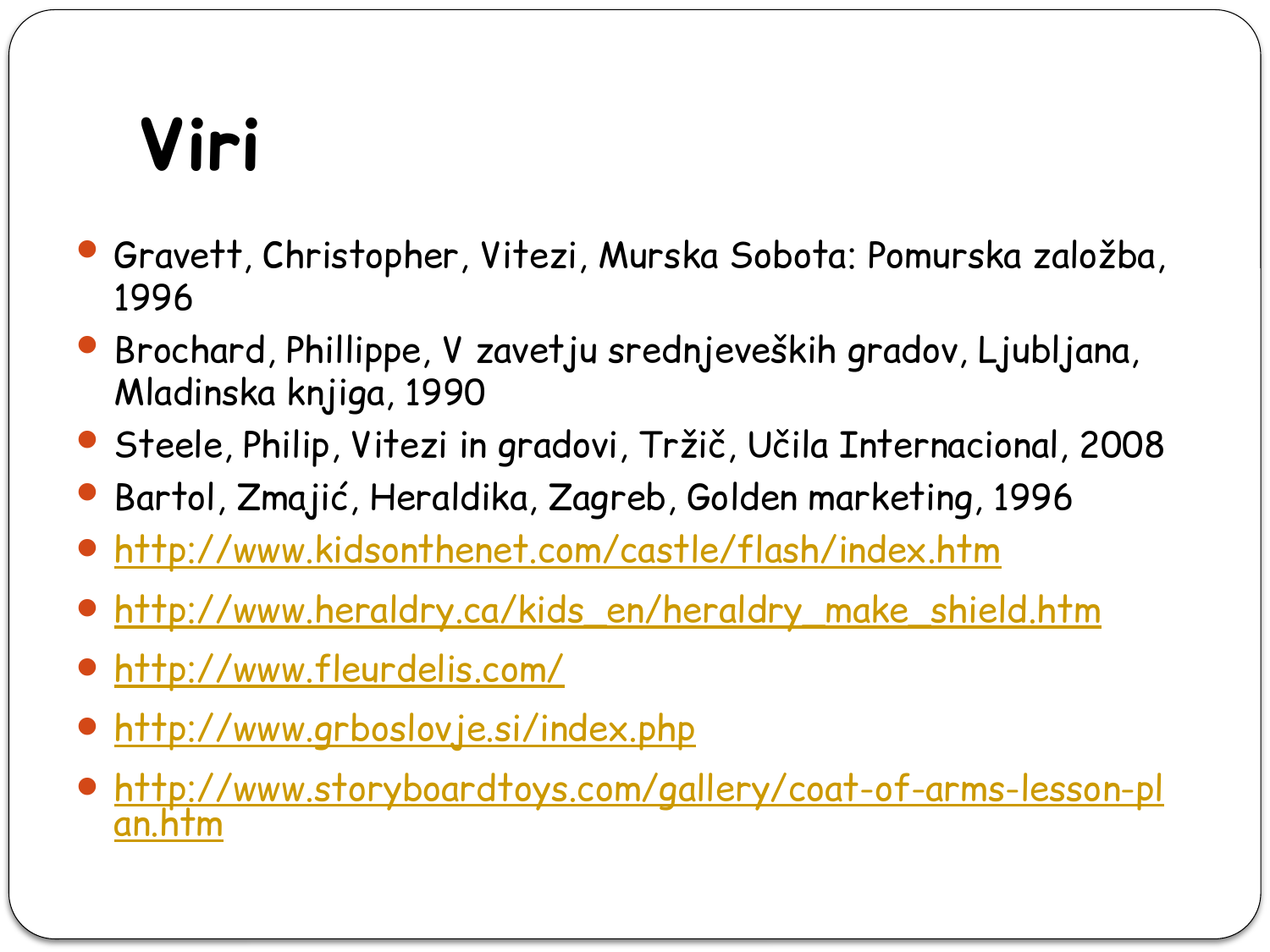

# Viri
Gravett, Christopher, Vitezi, Murska Sobota: Pomurska založba, 1996
Brochard, Phillippe, V zavetju srednjeveških gradov, Ljubljana, Mladinska knjiga, 1990
Steele, Philip, Vitezi in gradovi, Tržič, Učila Internacional, 2008
Bartol, Zmajić, Heraldika, Zagreb, Golden marketing, 1996
http://www.kidsonthenet.com/castle/flash/index.htm
http://www.heraldry.ca/kids_en/heraldry_make_shield.htm
http://www.fleurdelis.com/
http://www.grboslovje.si/index.php
http://www.storyboardtoys.com/gallery/coat-of-arms-lesson-plan.htm